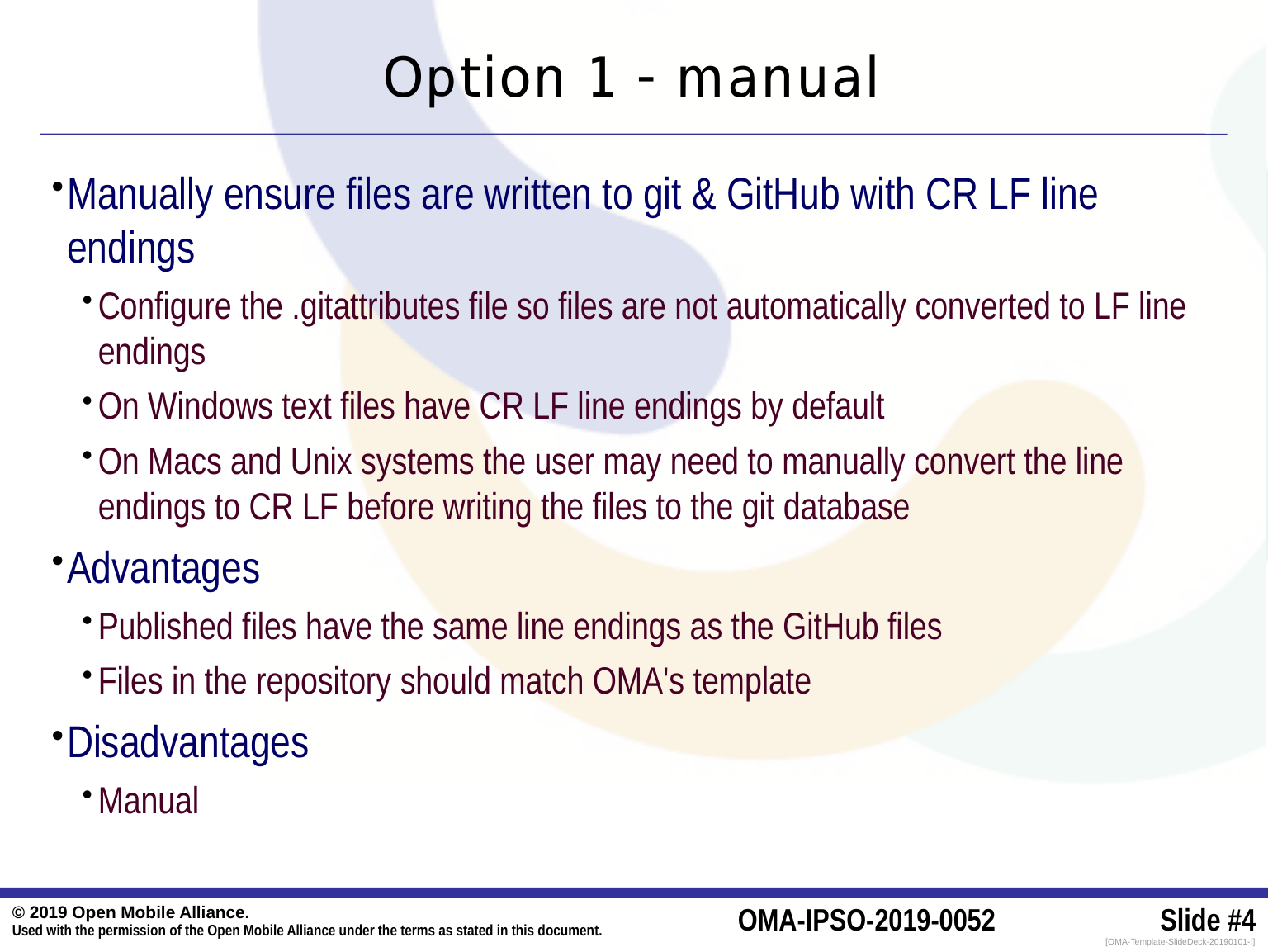

# Option 1 - manual
Manually ensure files are written to git & GitHub with CR LF line endings
Configure the .gitattributes file so files are not automatically converted to LF line endings
On Windows text files have CR LF line endings by default
On Macs and Unix systems the user may need to manually convert the line endings to CR LF before writing the files to the git database
Advantages
Published files have the same line endings as the GitHub files
Files in the repository should match OMA's template
Disadvantages
Manual